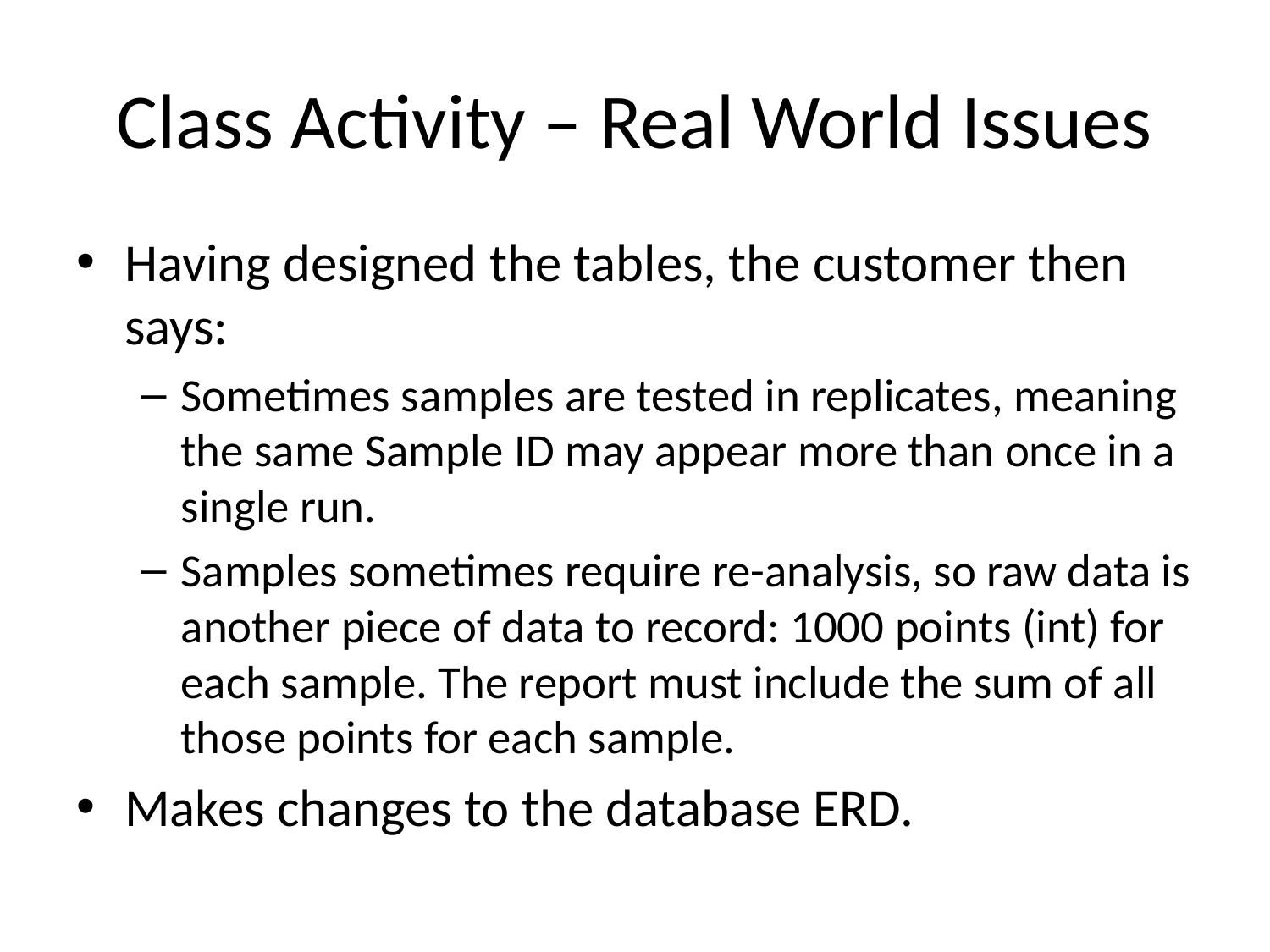

# Class Activity – Real World Issues
Having designed the tables, the customer then says:
Sometimes samples are tested in replicates, meaning the same Sample ID may appear more than once in a single run.
Samples sometimes require re-analysis, so raw data is another piece of data to record: 1000 points (int) for each sample. The report must include the sum of all those points for each sample.
Makes changes to the database ERD.